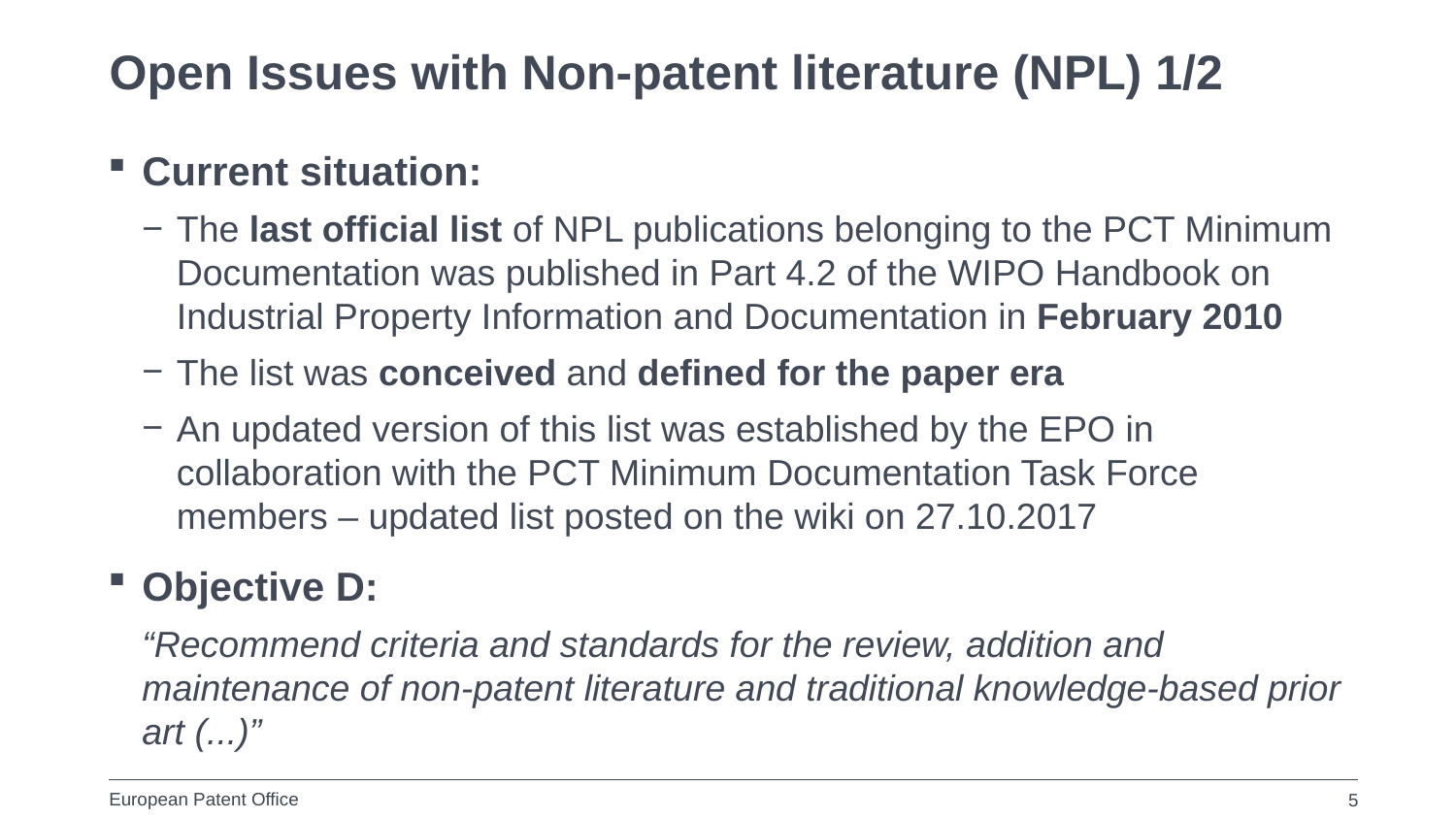

# Open Issues with Non-patent literature (NPL) 1/2
Current situation:
The last official list of NPL publications belonging to the PCT Minimum Documentation was published in Part 4.2 of the WIPO Handbook on Industrial Property Information and Documentation in February 2010
The list was conceived and defined for the paper era
An updated version of this list was established by the EPO in collaboration with the PCT Minimum Documentation Task Force members – updated list posted on the wiki on 27.10.2017
Objective D:
“Recommend criteria and standards for the review, addition and maintenance of non-patent literature and traditional knowledge-based prior art (...)”
5